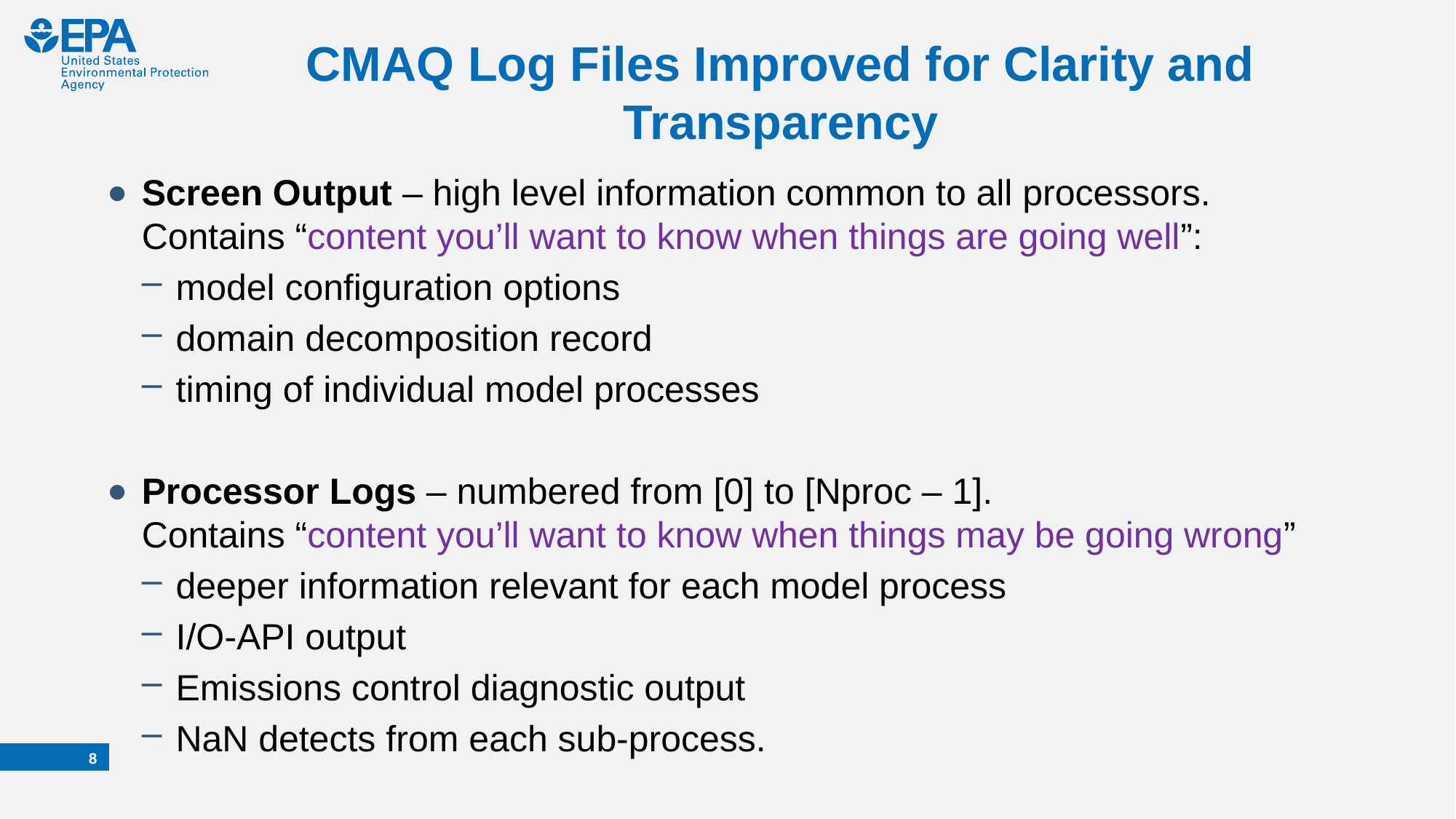

# CMAQ Log Files Improved for Clarity and Transparency
Screen Output – high level information common to all processors. Contains “content you’ll want to know when things are going well”:
model configuration options
domain decomposition record
timing of individual model processes

Processor Logs – numbered from [0] to [Nproc – 1].                       Contains “content you’ll want to know when things may be going wrong”
deeper information relevant for each model process
I/O-API output
Emissions control diagnostic output
NaN detects from each sub-process.

8